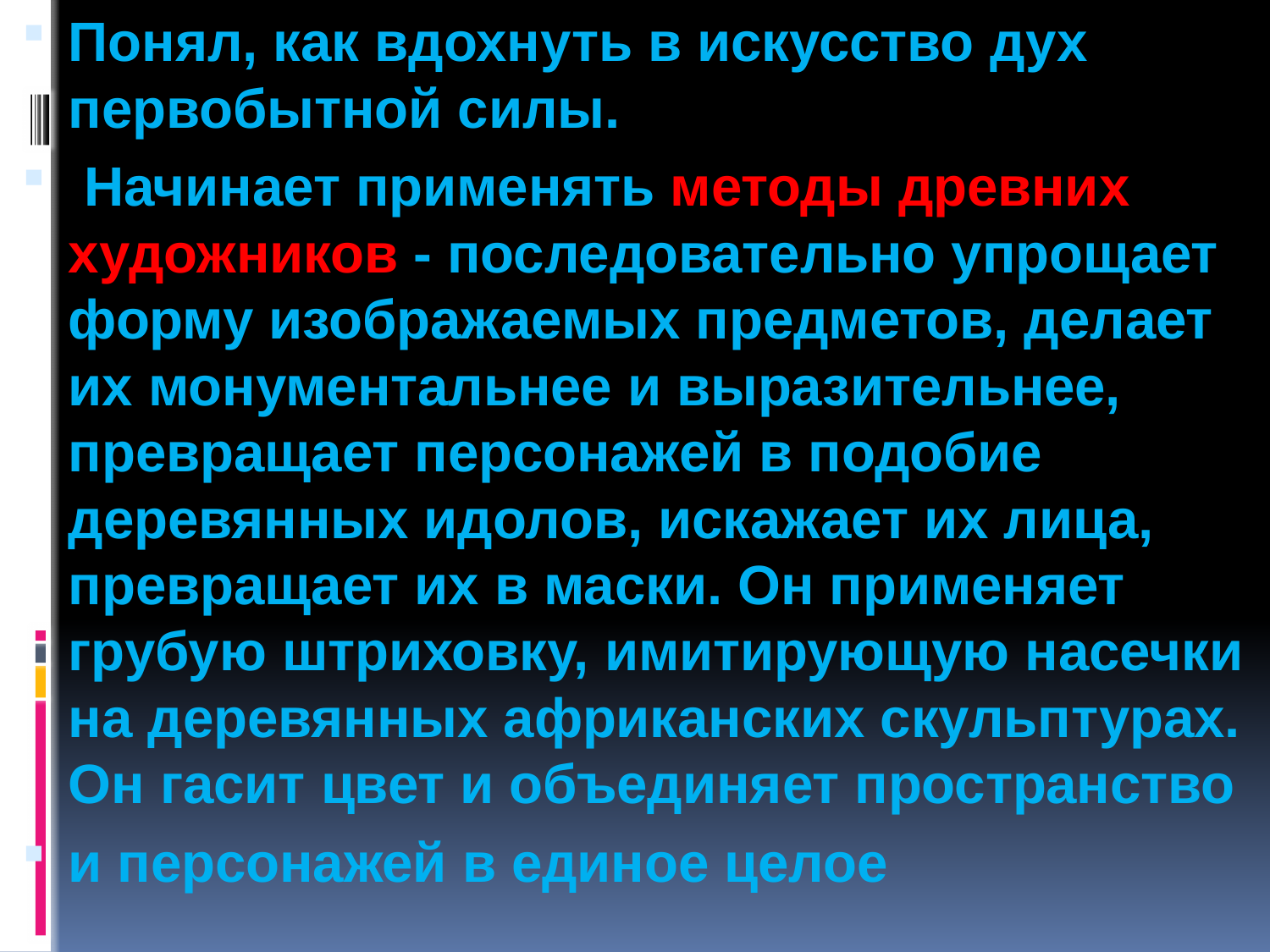

Понял, как вдохнуть в искусство дух первобытной силы.
 Начинает применять методы древних художников - последовательно упрощает форму изображаемых предметов, делает их монументальнее и выразительнее, превращает персонажей в подобие деревянных идолов, искажает их лица, превращает их в маски. Он применяет грубую штриховку, имитирующую насечки на деревянных африканских скульптурах. Он гасит цвет и объединяет пространство
и персонажей в единое целое
#